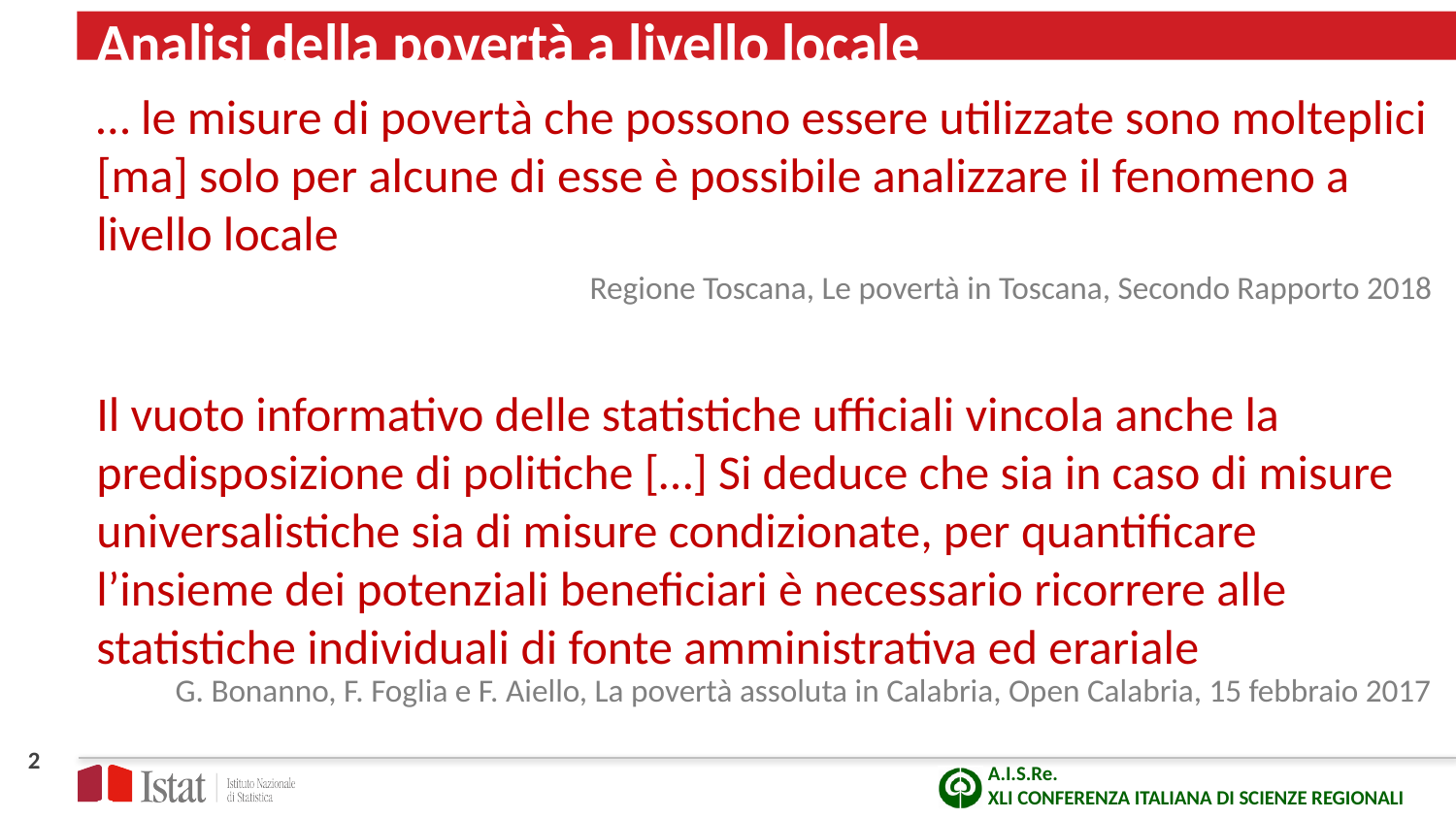

# Analisi della povertà a livello locale
… le misure di povertà che possono essere utilizzate sono molteplici [ma] solo per alcune di esse è possibile analizzare il fenomeno a livello locale
Regione Toscana, Le povertà in Toscana, Secondo Rapporto 2018

Il vuoto informativo delle statistiche ufficiali vincola anche la predisposizione di politiche […] Si deduce che sia in caso di misure universalistiche sia di misure condizionate, per quantificare l’insieme dei potenziali beneficiari è necessario ricorrere alle statistiche individuali di fonte amministrativa ed erariale
 G. Bonanno, F. Foglia e F. Aiello, La povertà assoluta in Calabria, Open Calabria, 15 febbraio 2017

2